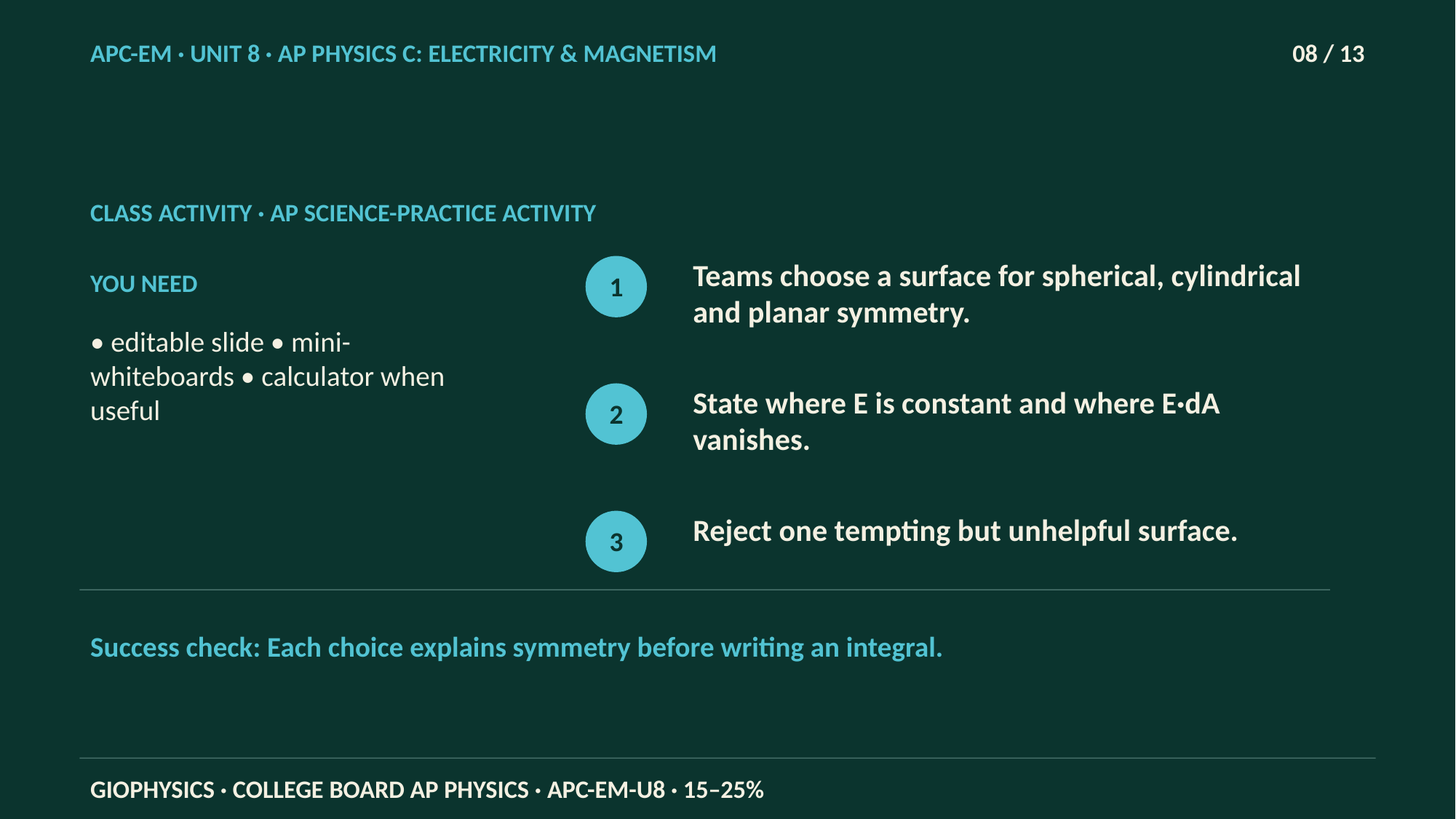

APC-EM · UNIT 8 · AP PHYSICS C: ELECTRICITY & MAGNETISM
08 / 13

CLASS ACTIVITY · AP SCIENCE-PRACTICE ACTIVITY
Teams choose a surface for spherical, cylindrical and planar symmetry.

YOU NEED
1
• editable slide • mini-whiteboards • calculator when useful
State where E is constant and where E·dA vanishes.

2
Reject one tempting but unhelpful surface.

3

Success check: Each choice explains symmetry before writing an integral.

GIOPHYSICS · COLLEGE BOARD AP PHYSICS · APC-EM-U8 · 15–25%